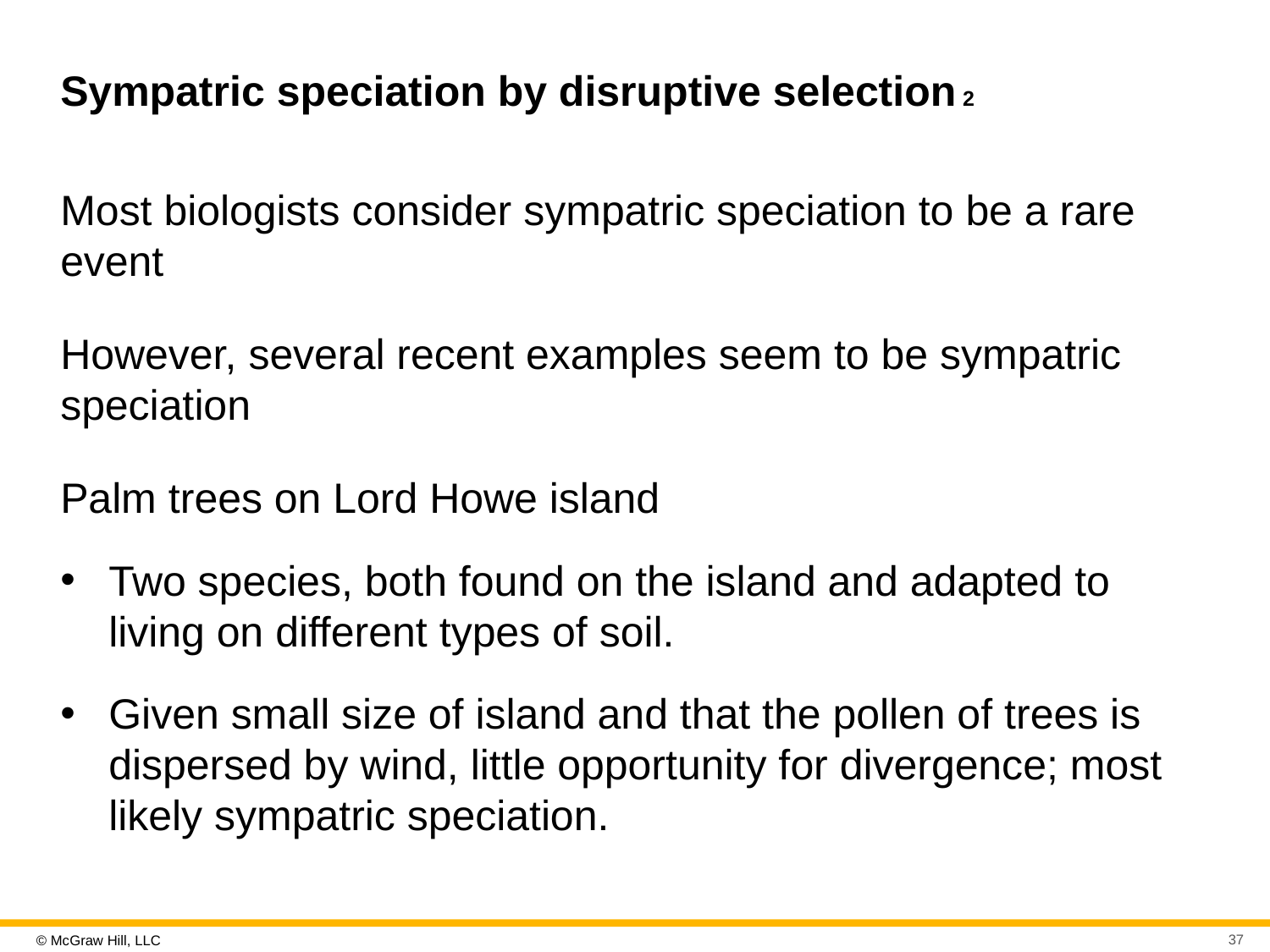

# Sympatric speciation by disruptive selection 2
Most biologists consider sympatric speciation to be a rare event
However, several recent examples seem to be sympatric speciation
Palm trees on Lord Howe island
Two species, both found on the island and adapted to living on different types of soil.
Given small size of island and that the pollen of trees is dispersed by wind, little opportunity for divergence; most likely sympatric speciation.
37